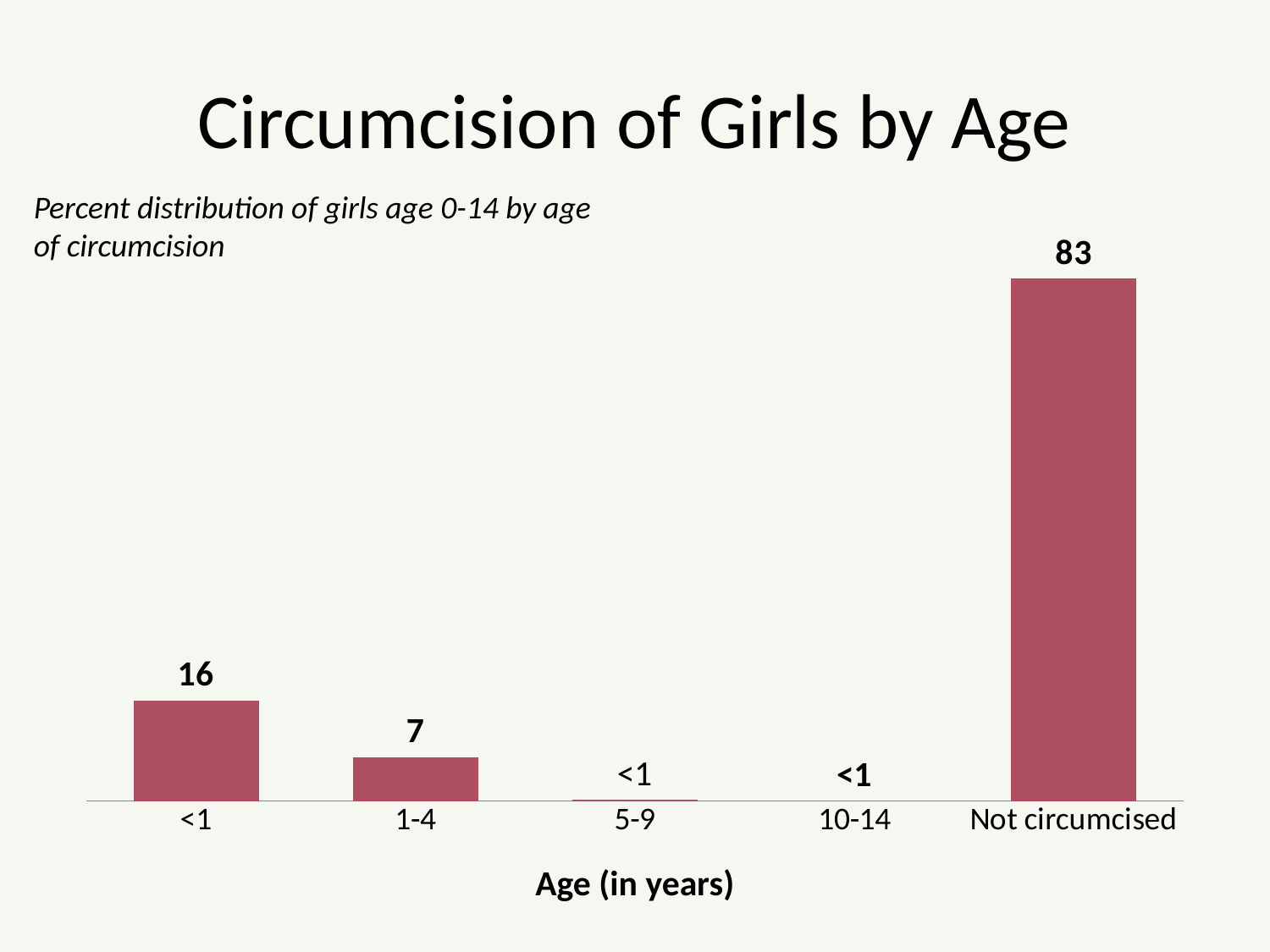

# Circumcision of Girls by Age
Percent distribution of girls age 0-14 by age of circumcision

### Chart

| Category | Nigeria |
|---|---|
| <1 | 16.0 |
| 1-4 | 7.0 |
| 5-9 | 0.2 |
| 10-14 | 0.0 |
| Not circumcised | 83.0 |
Age (in years)